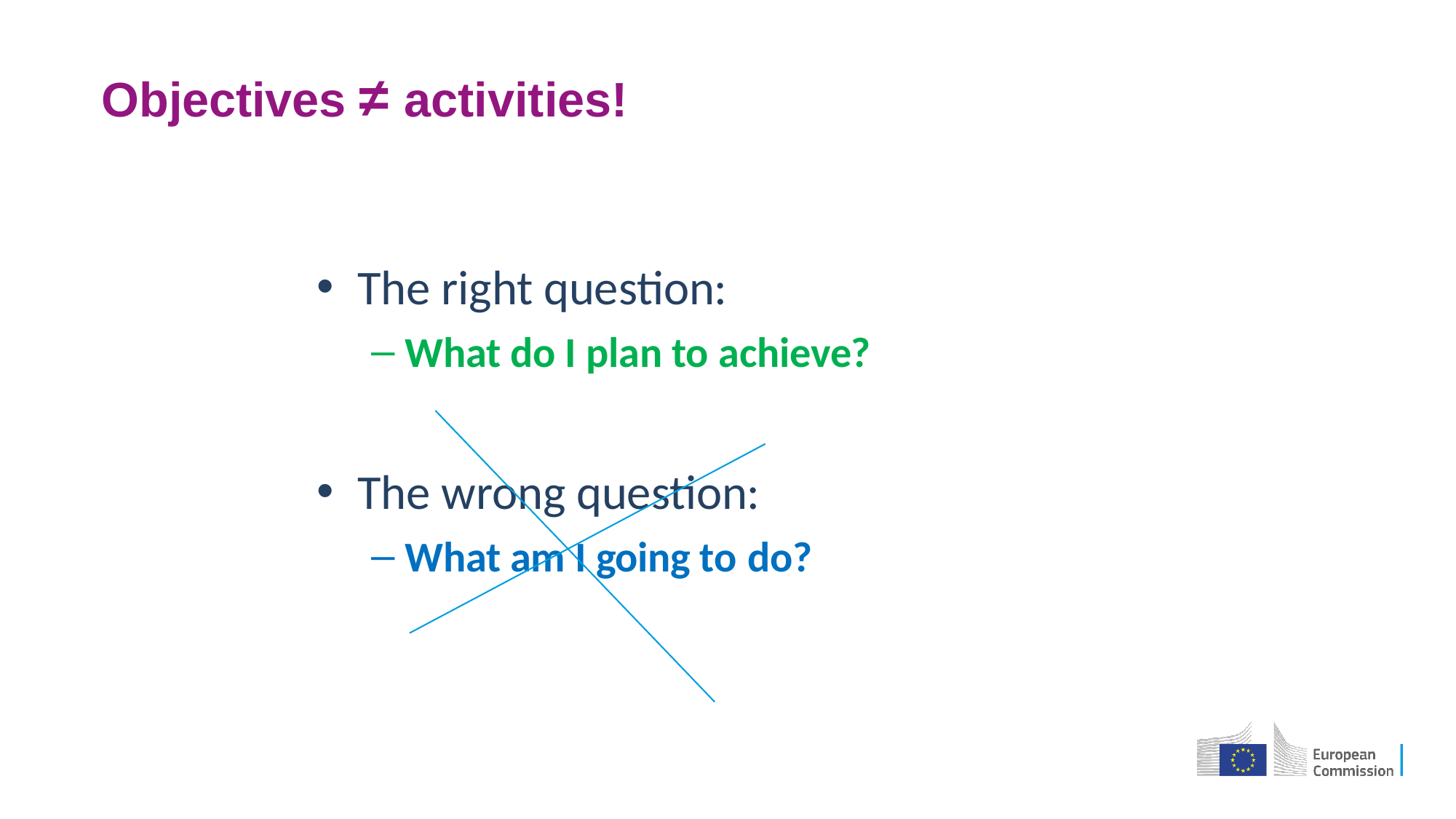

# Objectives ≠ activities!
The right question:
What do I plan to achieve?

The wrong question:
What am I going to do?